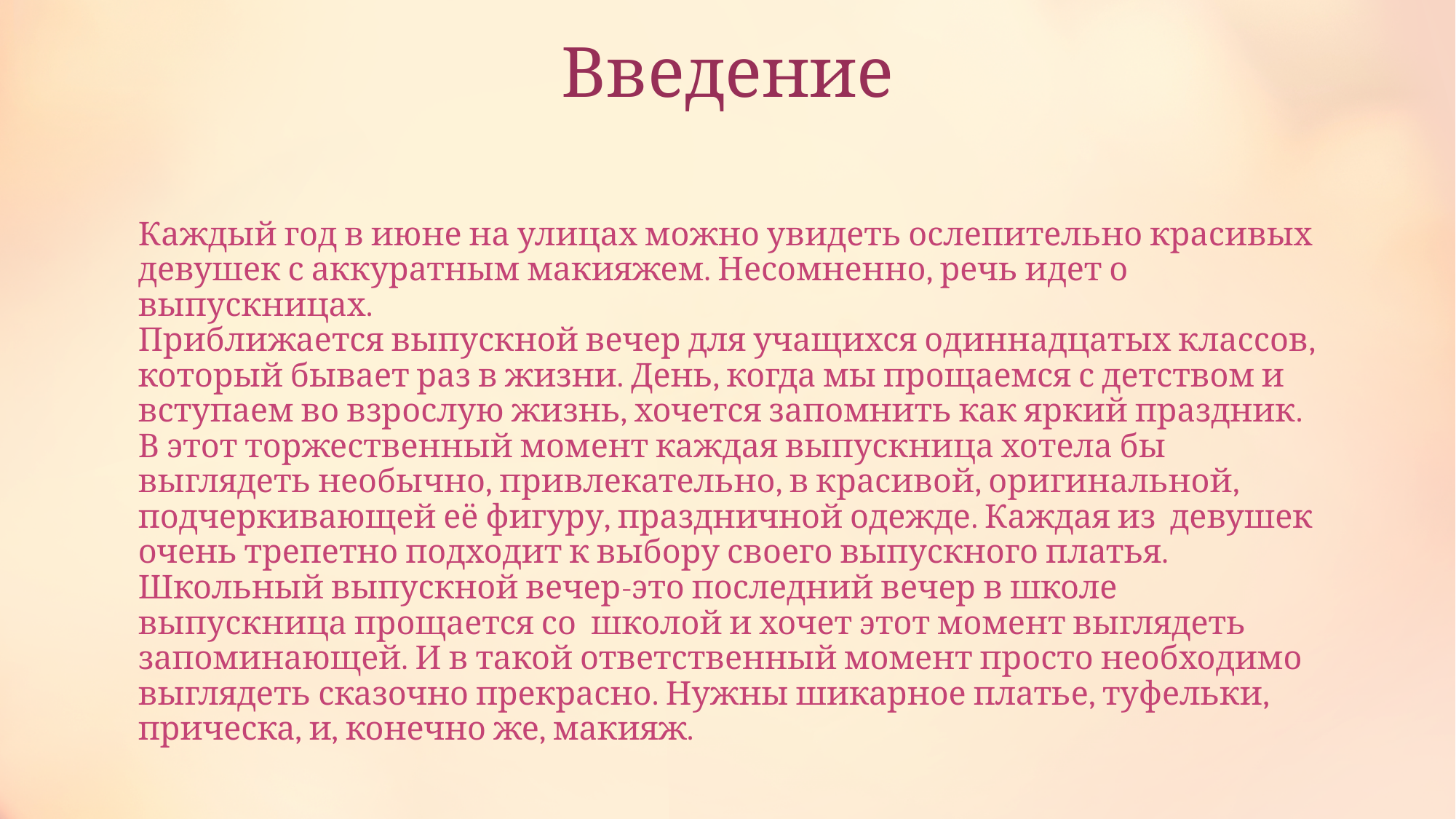

# Введение
Каждый год в июне на улицах можно увидеть ослепительно красивых девушек с аккуратным макияжем. Несомненно, речь идет о выпускницах.
Приближается выпускной вечер для учащихся одиннадцатых классов, который бывает раз в жизни. День, когда мы прощаемся с детством и вступаем во взрослую жизнь, хочется запомнить как яркий праздник.
В этот торжественный момент каждая выпускница хотела бы выглядеть необычно, привлекательно, в красивой, оригинальной, подчеркивающей её фигуру, праздничной одежде. Каждая из  девушек очень трепетно подходит к выбору своего выпускного платья. Школьный выпускной вечер-это последний вечер в школе выпускница прощается со  школой и хочет этот момент выглядеть запоминающей. И в такой ответственный момент просто необходимо выглядеть сказочно прекрасно. Нужны шикарное платье, туфельки, прическа, и, конечно же, макияж.